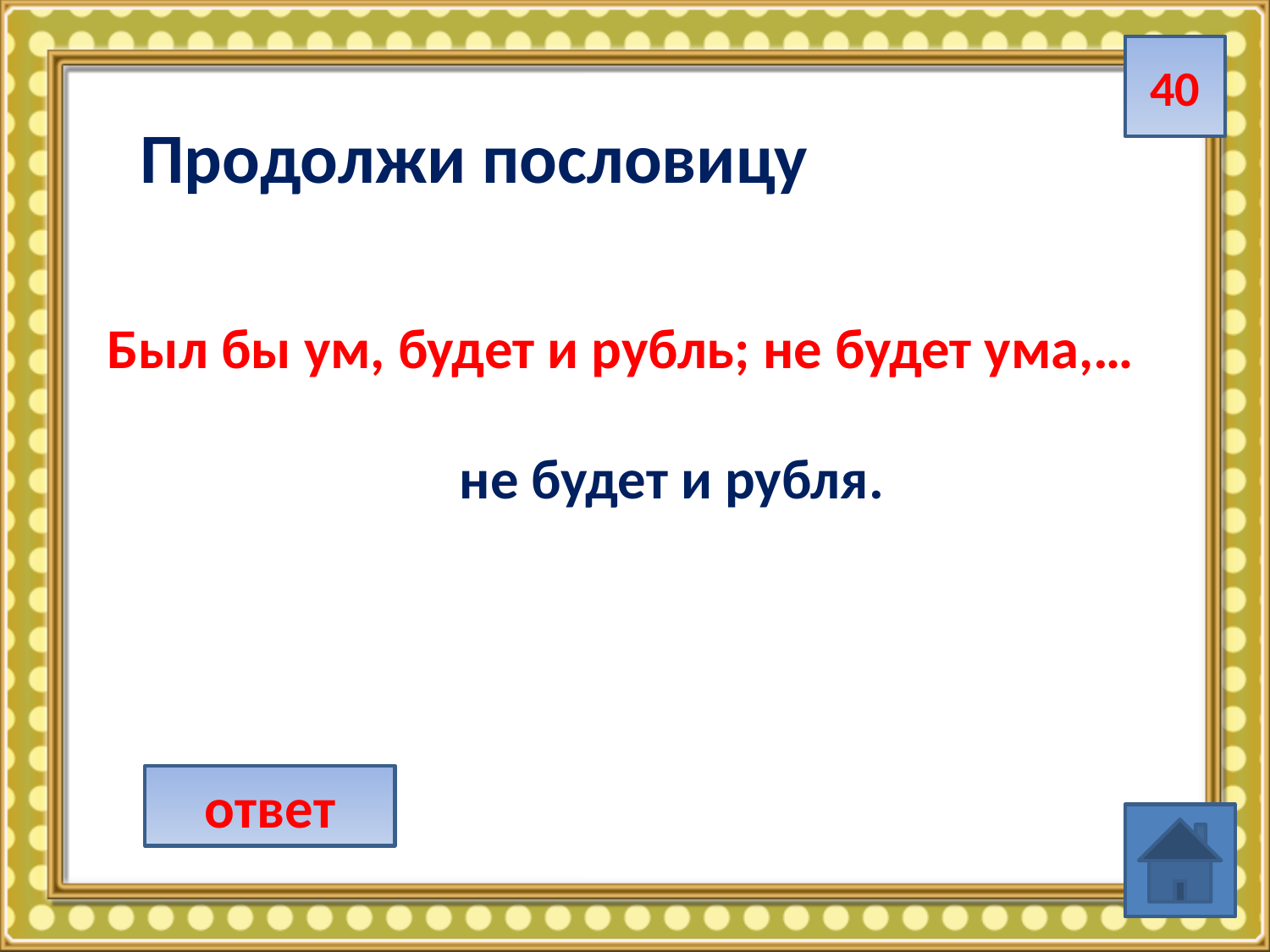

40

Продолжи пословицу
Был бы ум, будет и рубль; не будет ума,…

не будет и рубля.
ответ